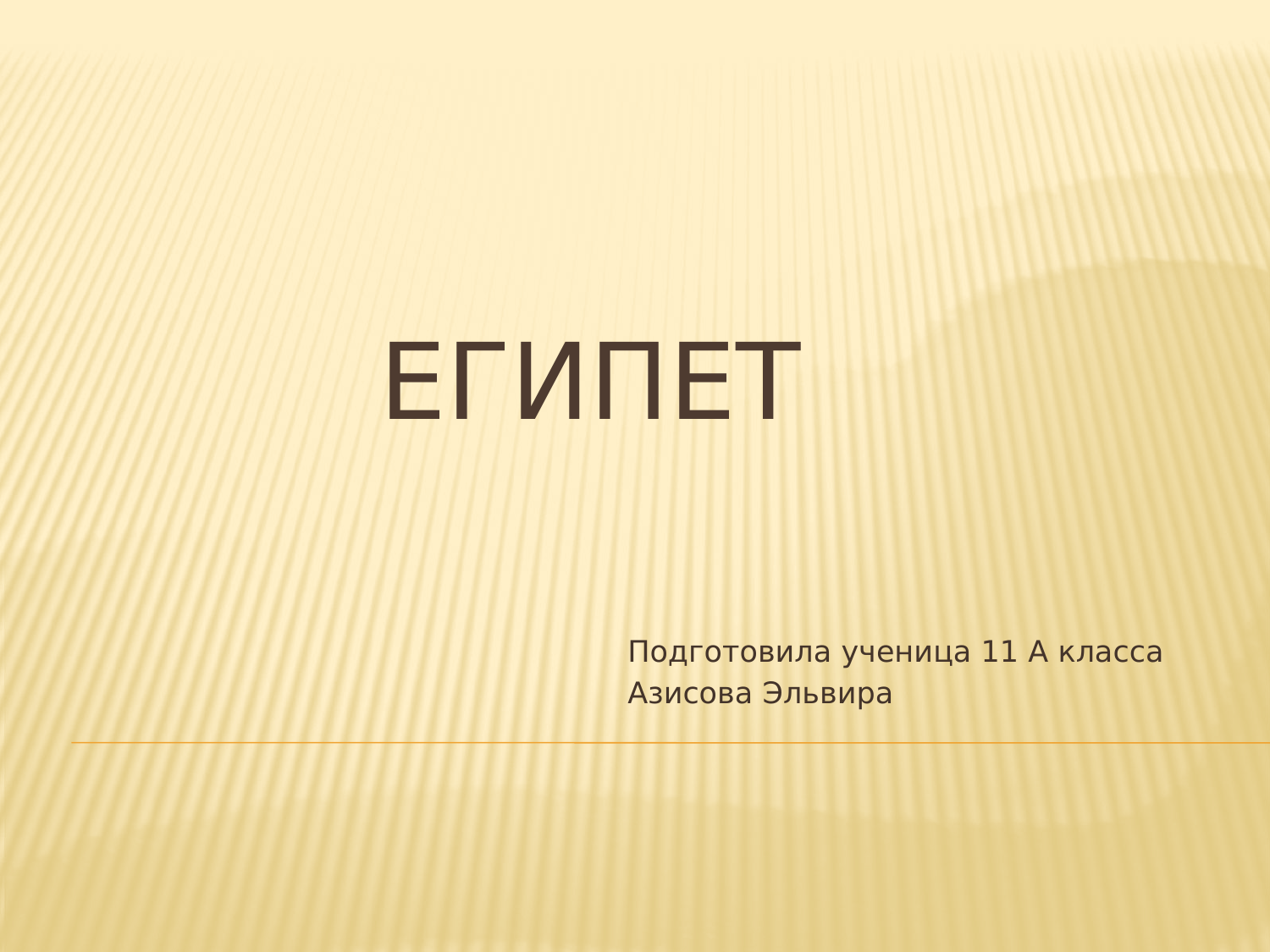

# ЕГИПЕТ
Подготовила ученица 11 А класса
Азисова Эльвира